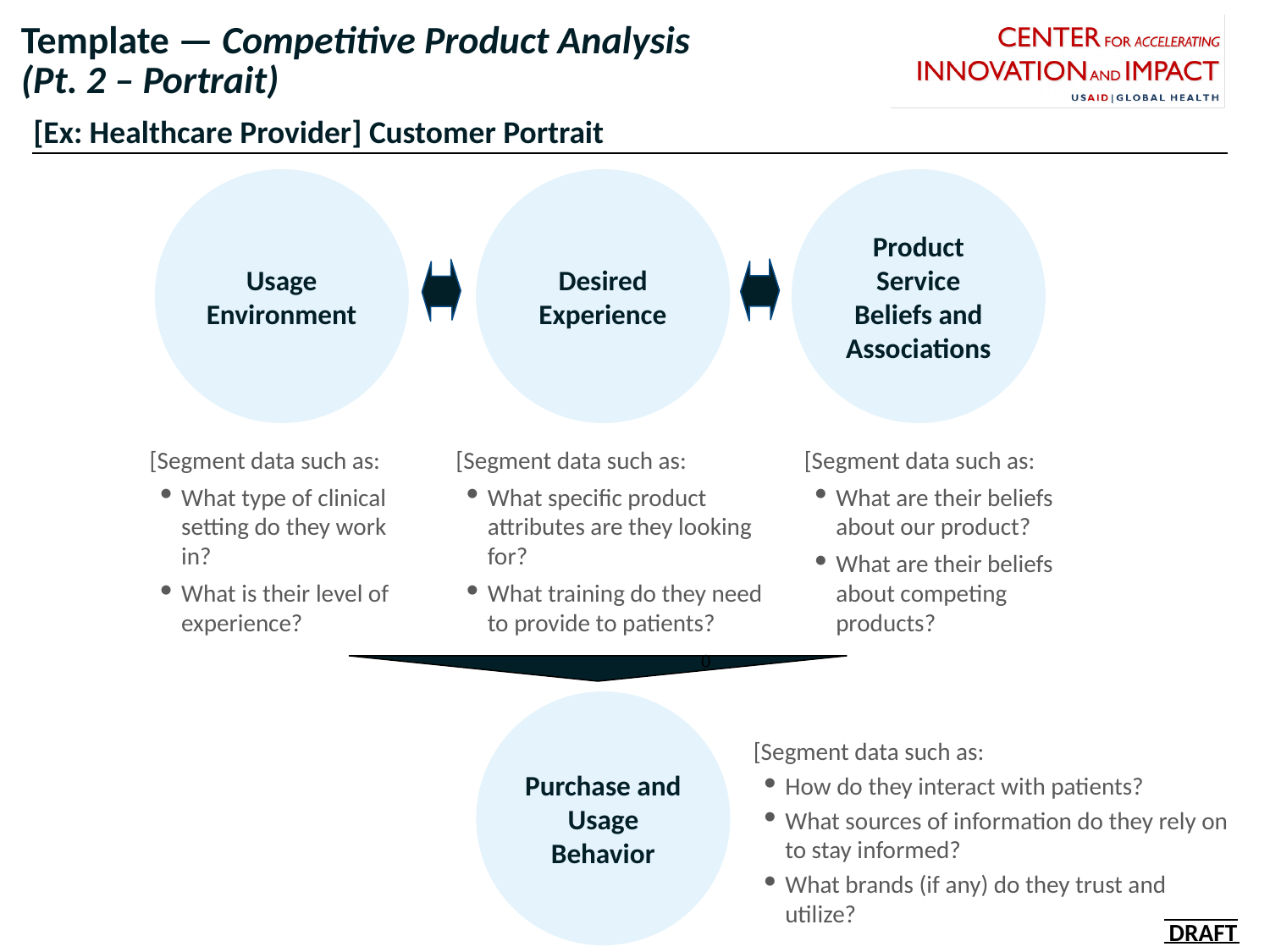

# Template — Competitive Product Analysis (Pt. 2 – Portrait)
[Ex: Healthcare Provider] Customer Portrait
Desired Experience
Product Service Beliefs and Associations
Usage Environment

[Segment data such as:
What type of clinical setting do they work in?
What is their level of experience?
[Segment data such as:
What specific product attributes are they looking for?
What training do they need to provide to patients?
[Segment data such as:
What are their beliefs about our product?
What are their beliefs about competing products?
0
Purchase and Usage Behavior
[Segment data such as:
How do they interact with patients?
What sources of information do they rely on to stay informed?
What brands (if any) do they trust and utilize?